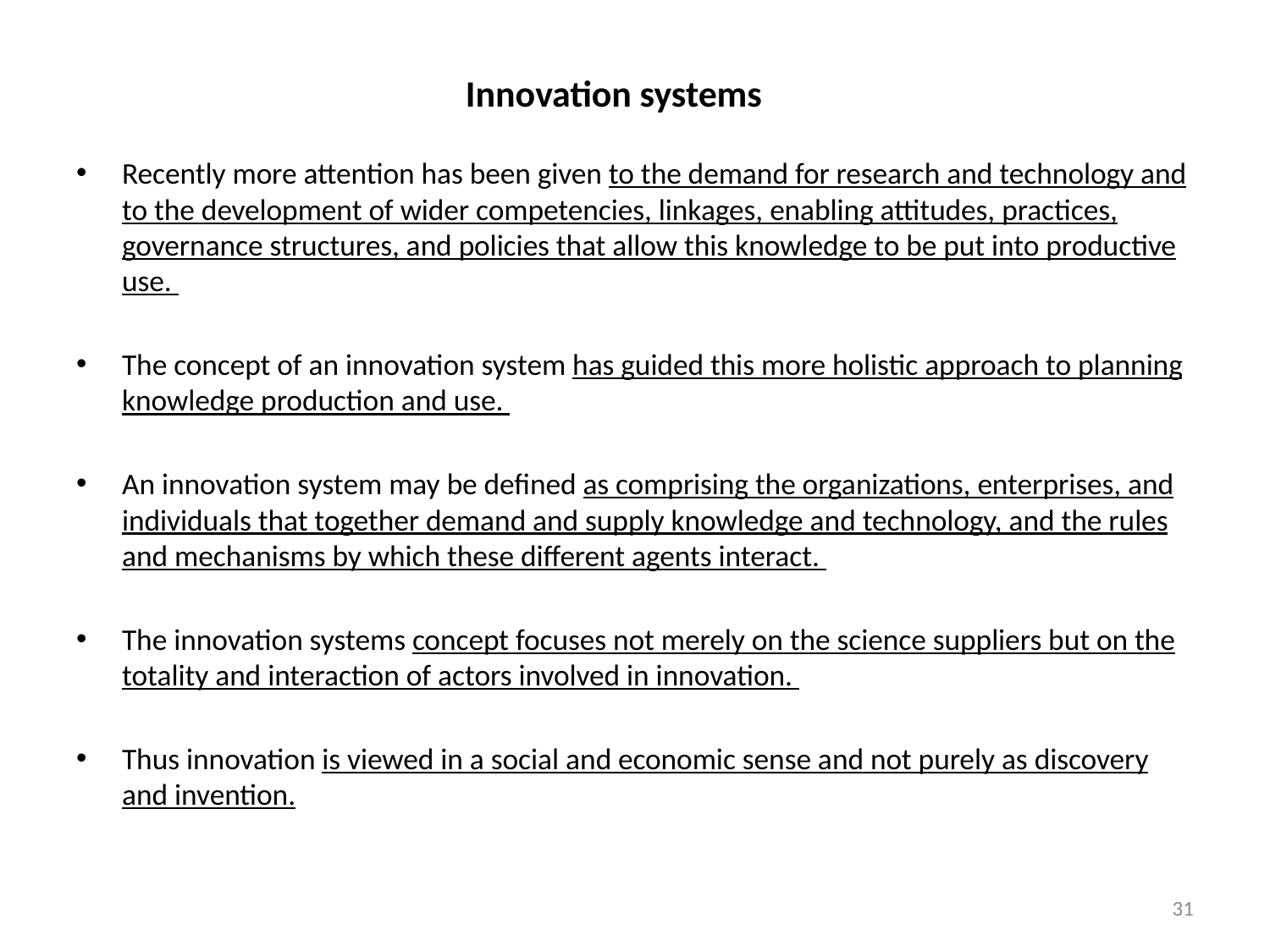

# Innovation systems
Recently more attention has been given to the demand for research and technology and to the development of wider competencies, linkages, enabling attitudes, practices, governance structures, and policies that allow this knowledge to be put into productive use.

The concept of an innovation system has guided this more holistic approach to planning knowledge production and use.

An innovation system may be defined as comprising the organizations, enterprises, and individuals that together demand and supply knowledge and technology, and the rules and mechanisms by which these different agents interact.

The innovation systems concept focuses not merely on the science suppliers but on the totality and interaction of actors involved in innovation.

Thus innovation is viewed in a social and economic sense and not purely as discovery and invention.

31